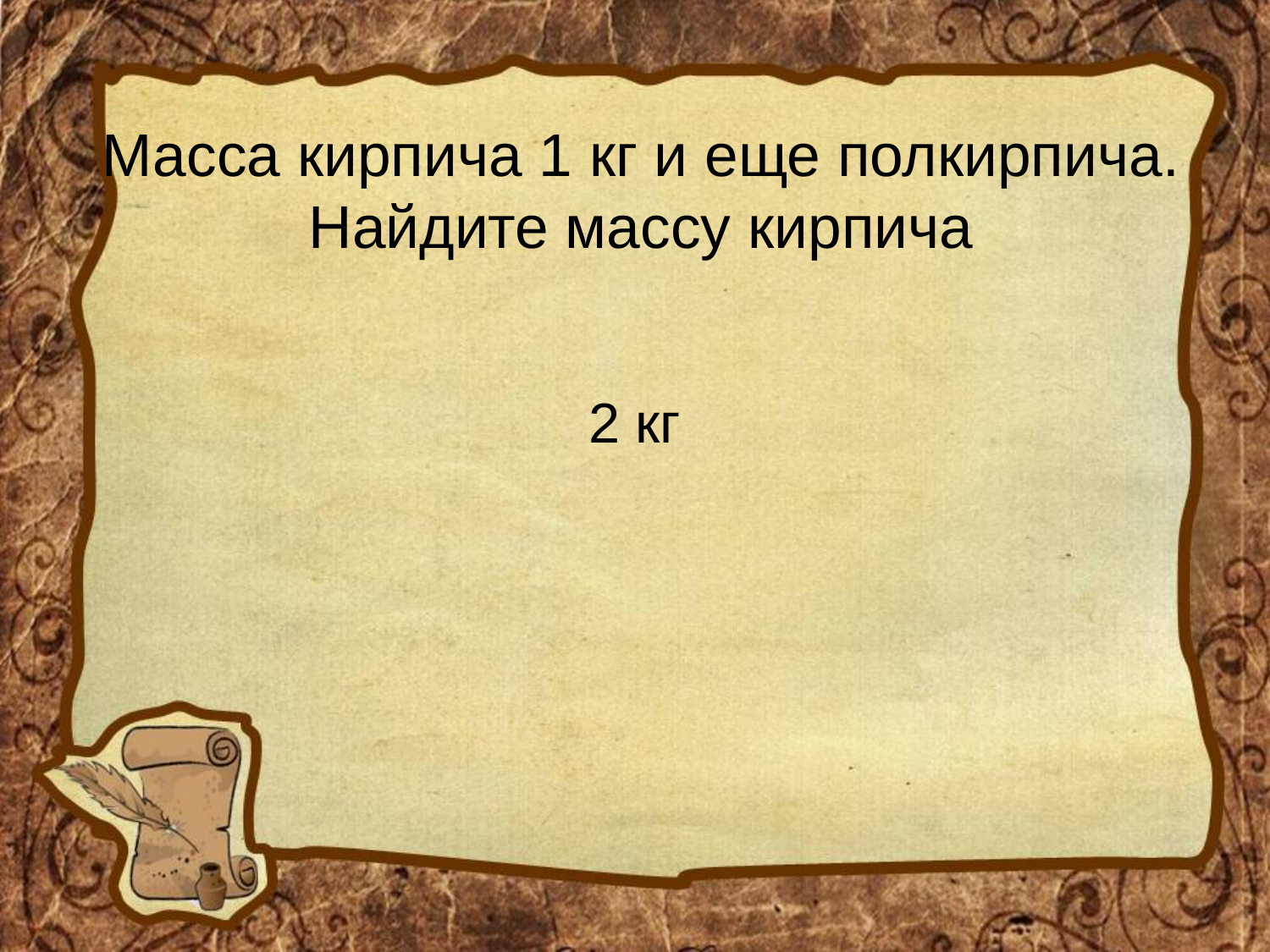

# Масса кирпича 1 кг и еще полкирпича. Найдите массу кирпича

2 кг